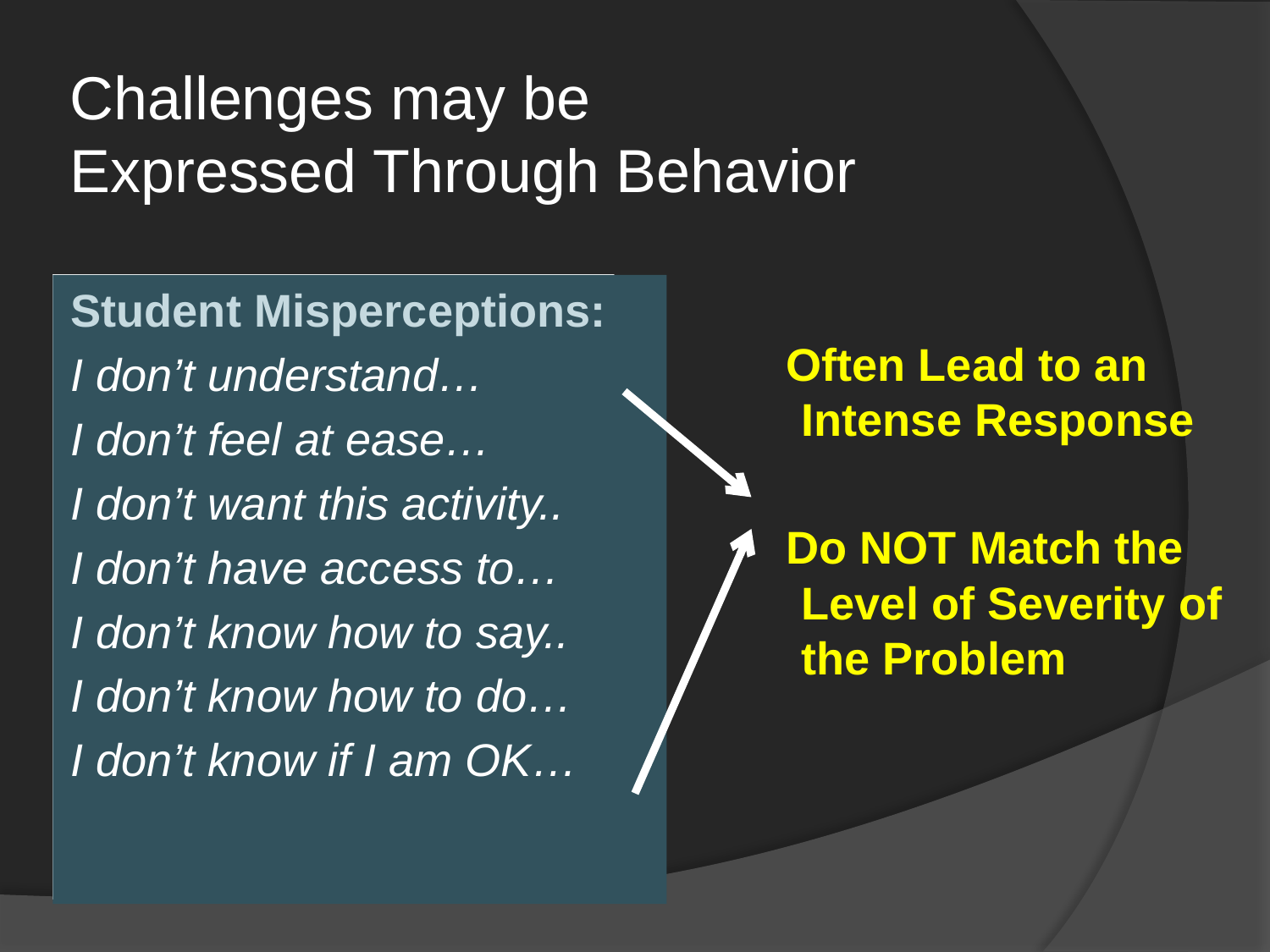

# Challenges may be Expressed Through Behavior

   Often Lead to an Intense Response

   Do NOT Match the Level of Severity of the Problem

Student Misperceptions:
I don’t understand…
I don’t feel at ease…
I don’t want this activity..
I don’t have access to…
I don’t know how to say..
I don’t know how to do…
I don’t know if I am OK…